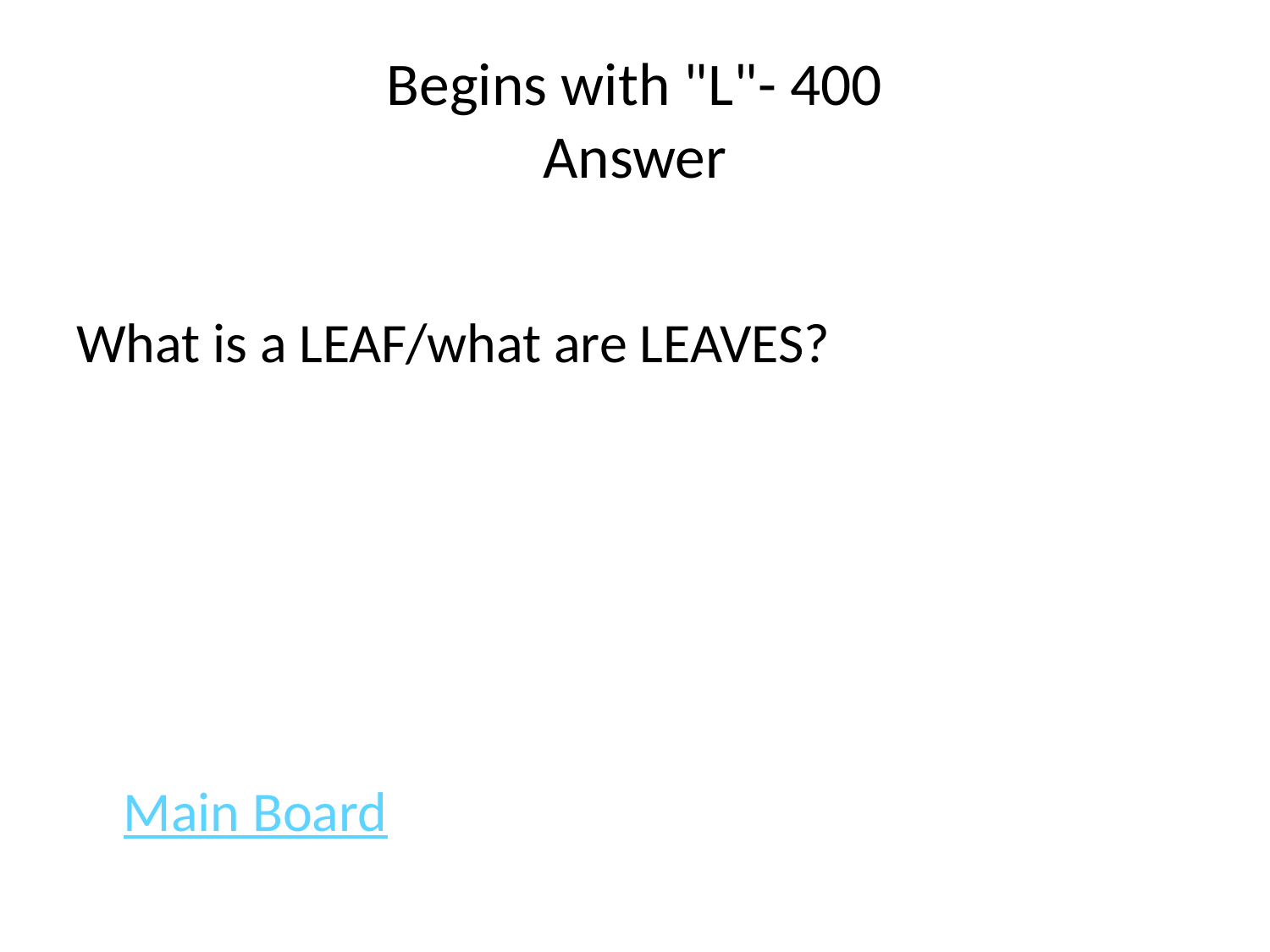

# Begins with "L"- 400 Answer

What is a LEAF/what are LEAVES?

							Main Board